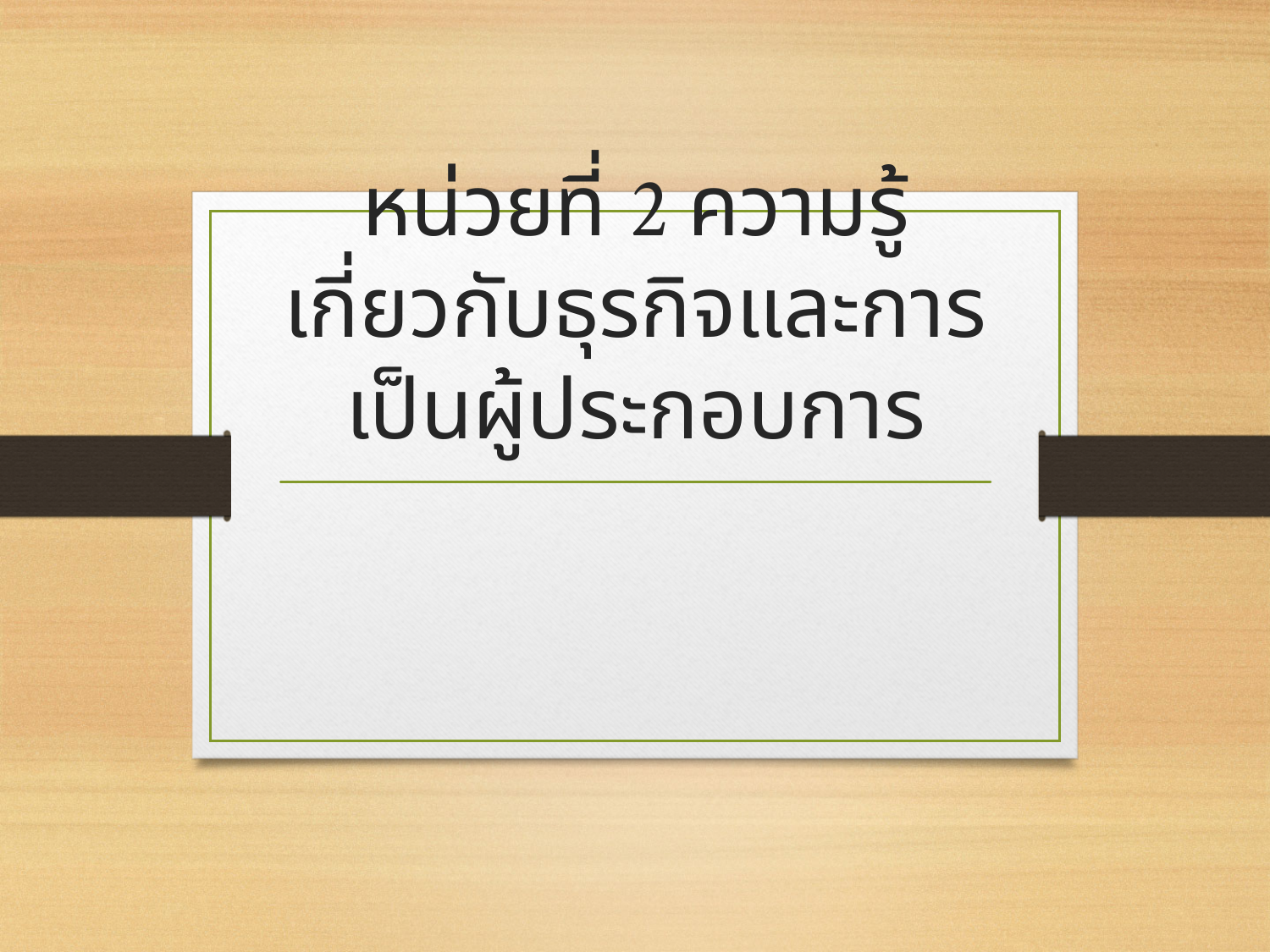

# หน่วยที่ 2 ความรู้เกี่ยวกับธุรกิจและการเป็นผู้ประกอบการ